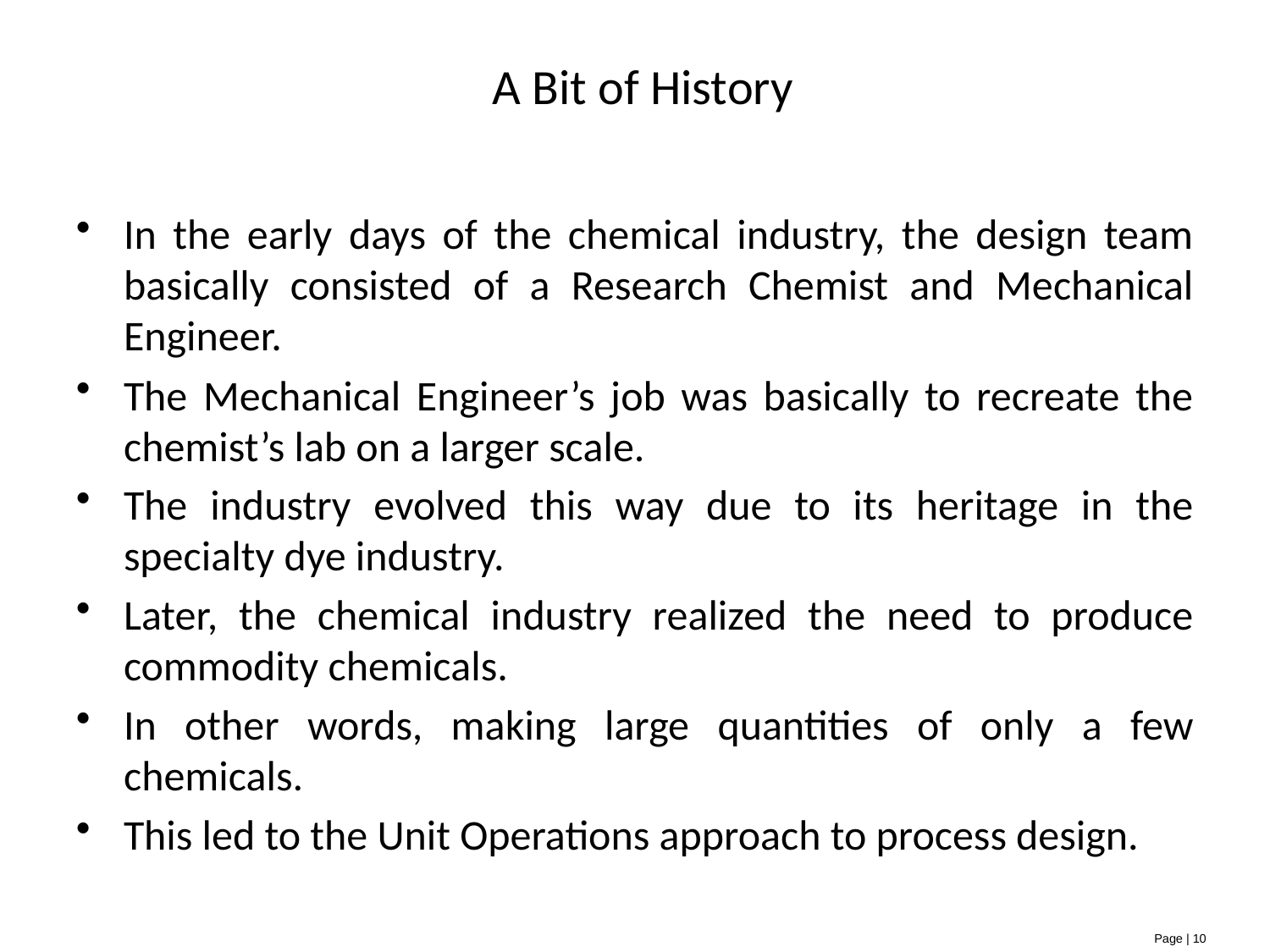

# A Bit of History
In the early days of the chemical industry, the design team basically consisted of a Research Chemist and Mechanical Engineer.
The Mechanical Engineer’s job was basically to recreate the chemist’s lab on a larger scale.
The industry evolved this way due to its heritage in the specialty dye industry.
Later, the chemical industry realized the need to produce commodity chemicals.
In other words, making large quantities of only a few chemicals.
This led to the Unit Operations approach to process design.